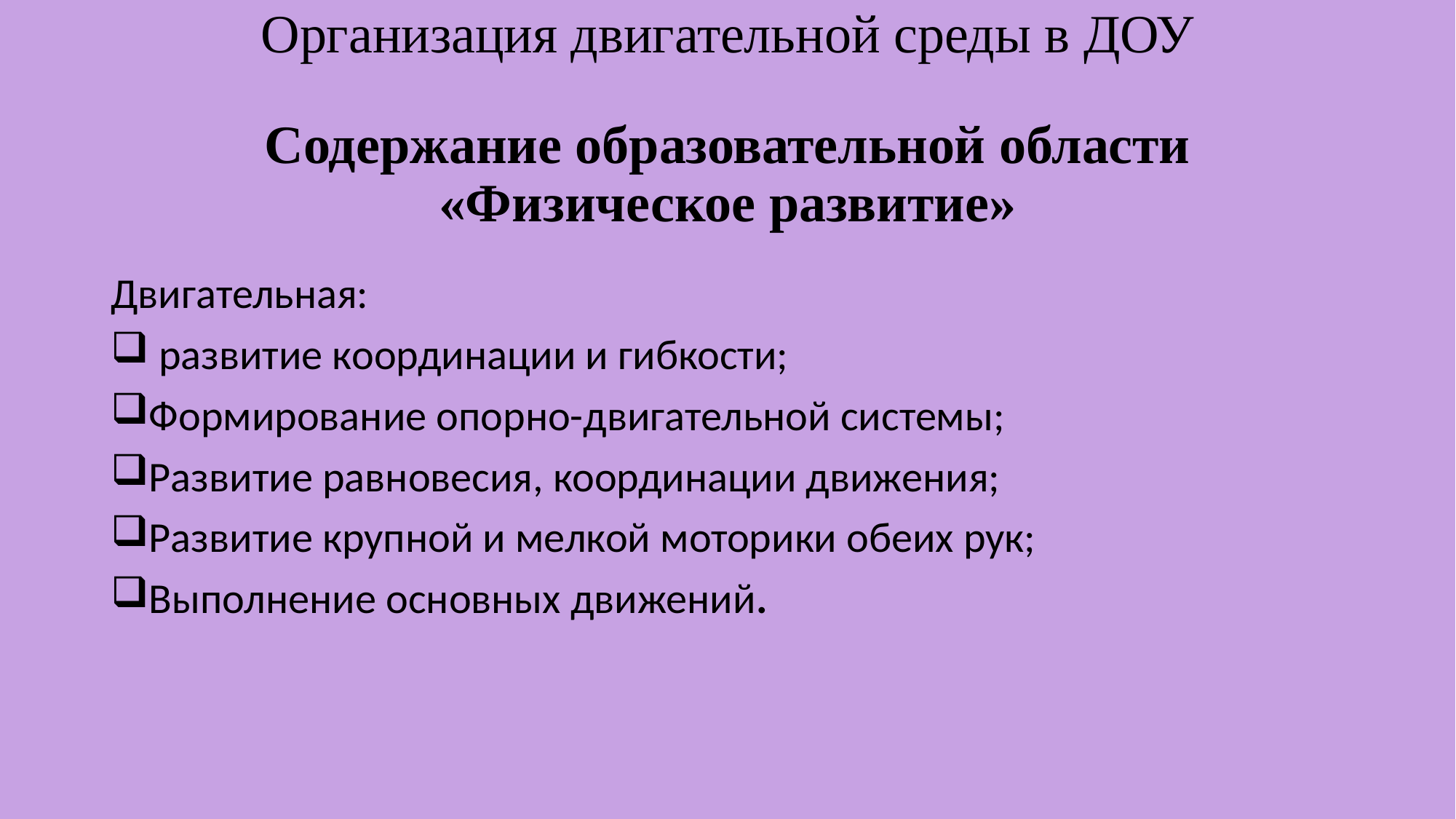

# Организация двигательной среды в ДОУ Содержание образовательной области «Физическое развитие»
Двигательная:
 развитие координации и гибкости;
Формирование опорно-двигательной системы;
Развитие равновесия, координации движения;
Развитие крупной и мелкой моторики обеих рук;
Выполнение основных движений.